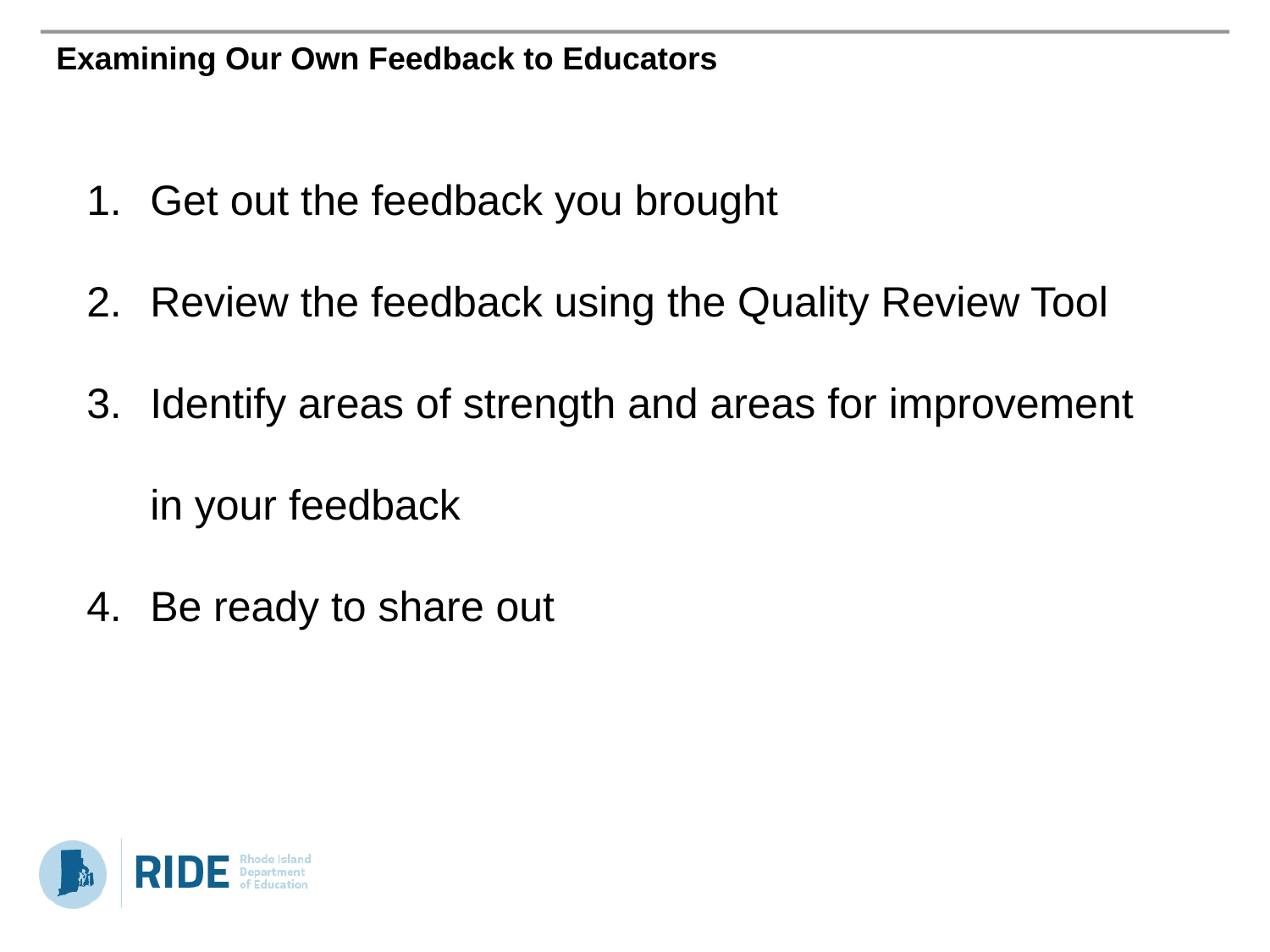

# Examining Our Own Feedback to Educators
Get out the feedback you brought
Review the feedback using the Quality Review Tool
Identify areas of strength and areas for improvement in your feedback
Be ready to share out